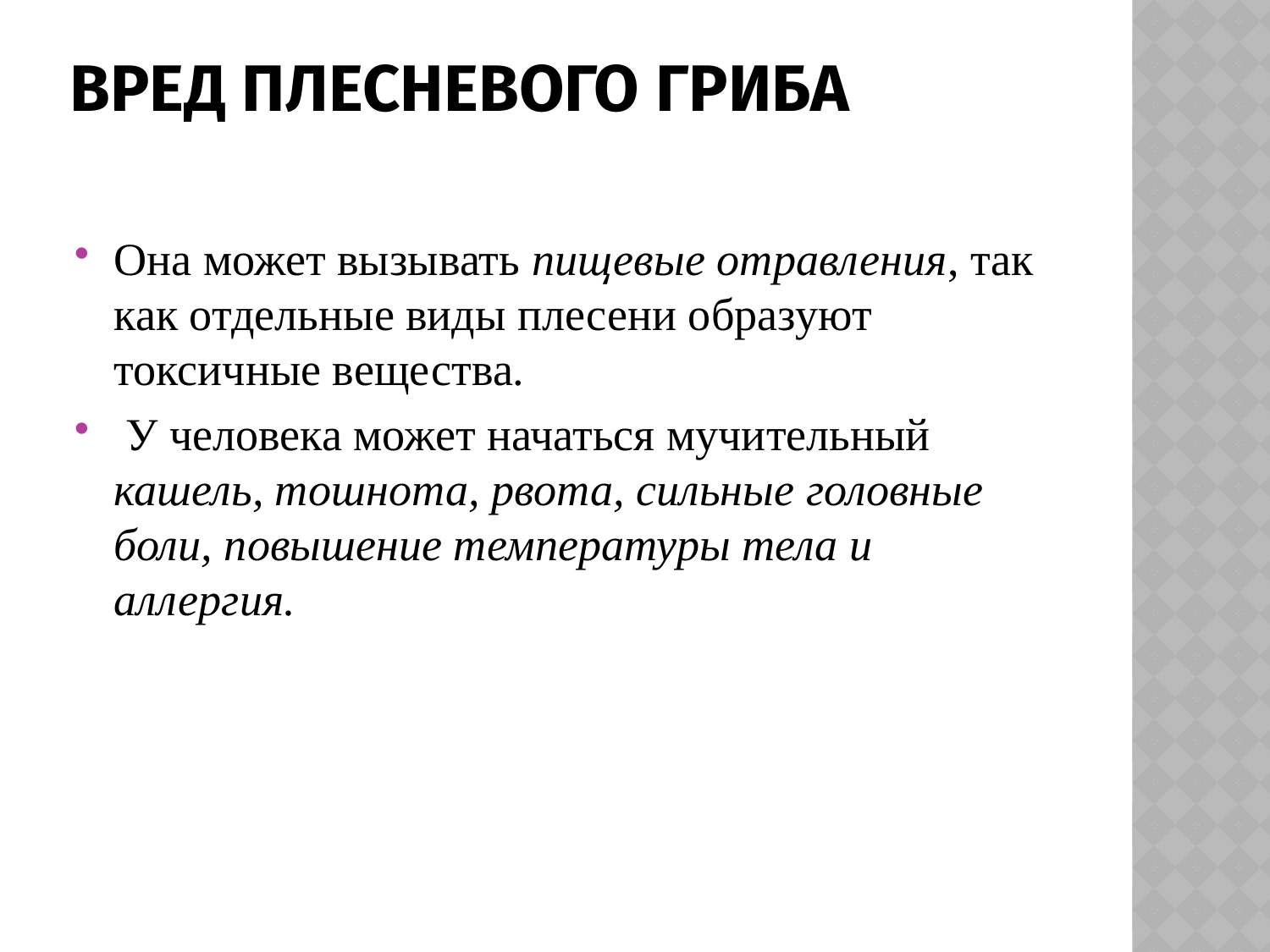

# ВРЕД ПЛЕСНЕВОГО ГРИБА
Она может вызывать пищевые отравления, так как отдельные виды плесени образуют токсичные вещества.
 У человека может начаться мучительный кашель, тошнота, рвота, сильные головные боли, повышение температуры тела и аллергия.